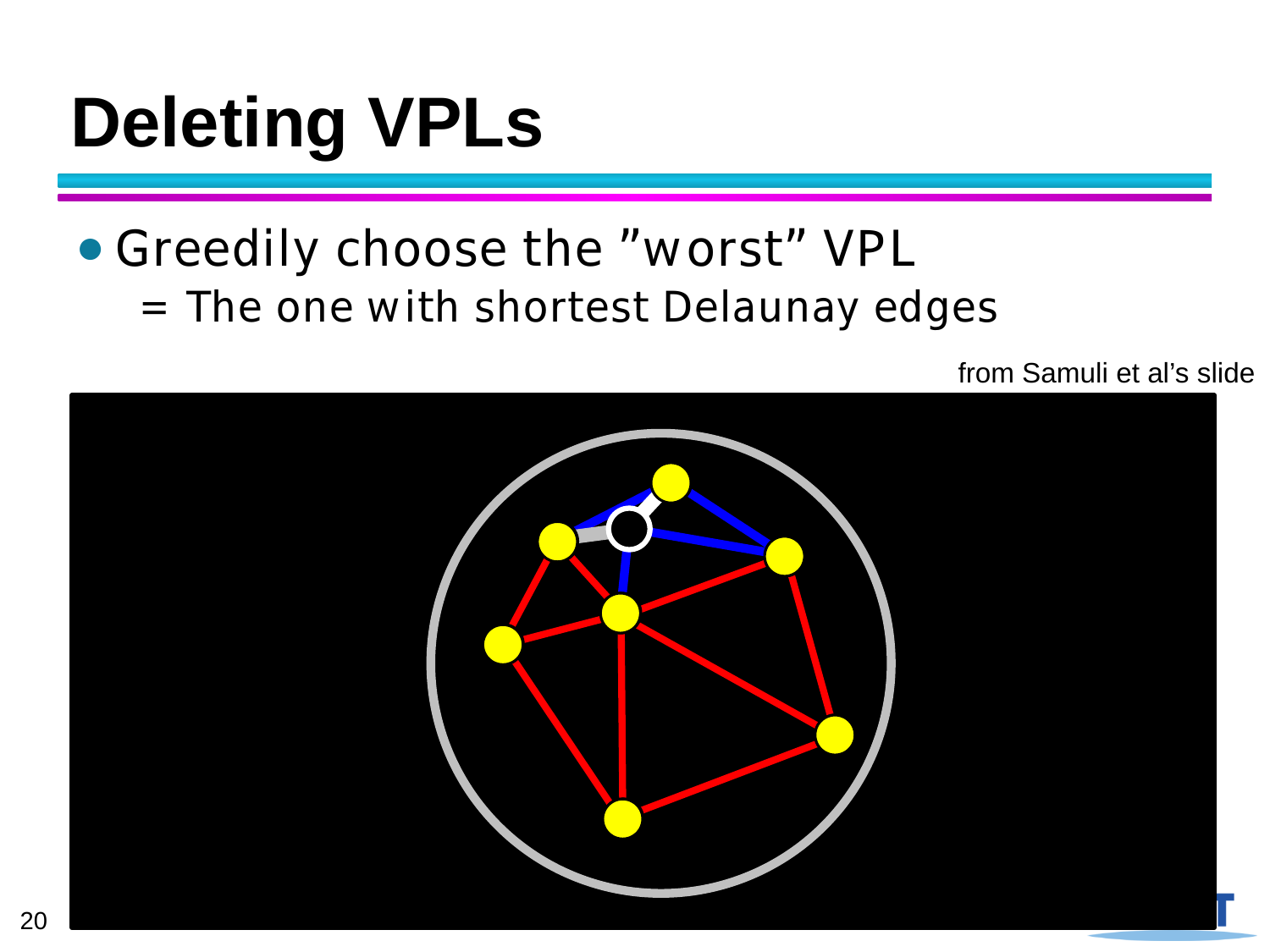

# Deleting VPLs
Greedily choose the ”worst” VPL
= The one with shortest Delaunay edges
from Samuli et al’s slide